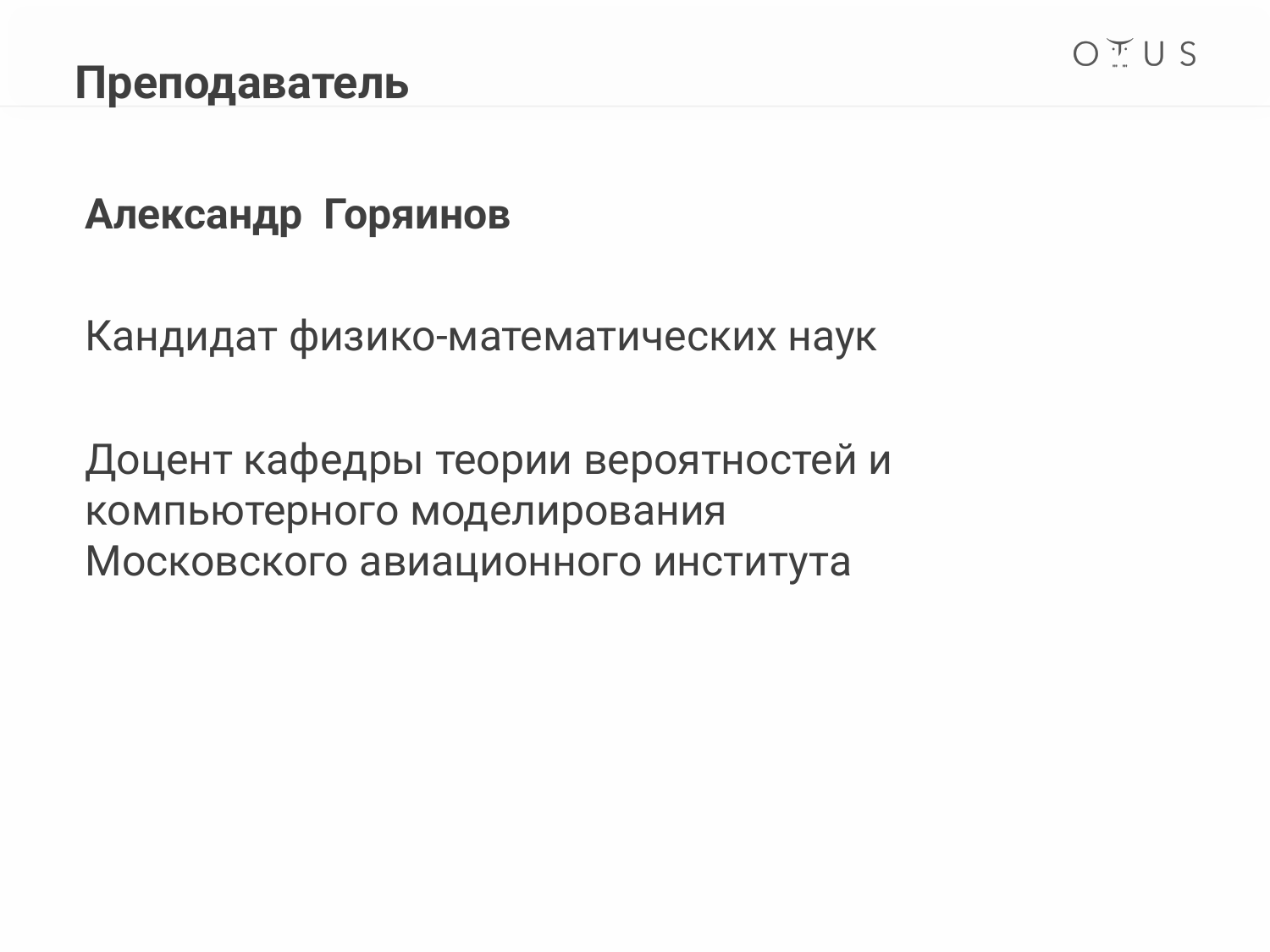

Преподаватель
Александр  Горяинов

Кандидат физико-математических наук

Доцент кафедры теории вероятностей и компьютерного моделирования
Московского авиационного института